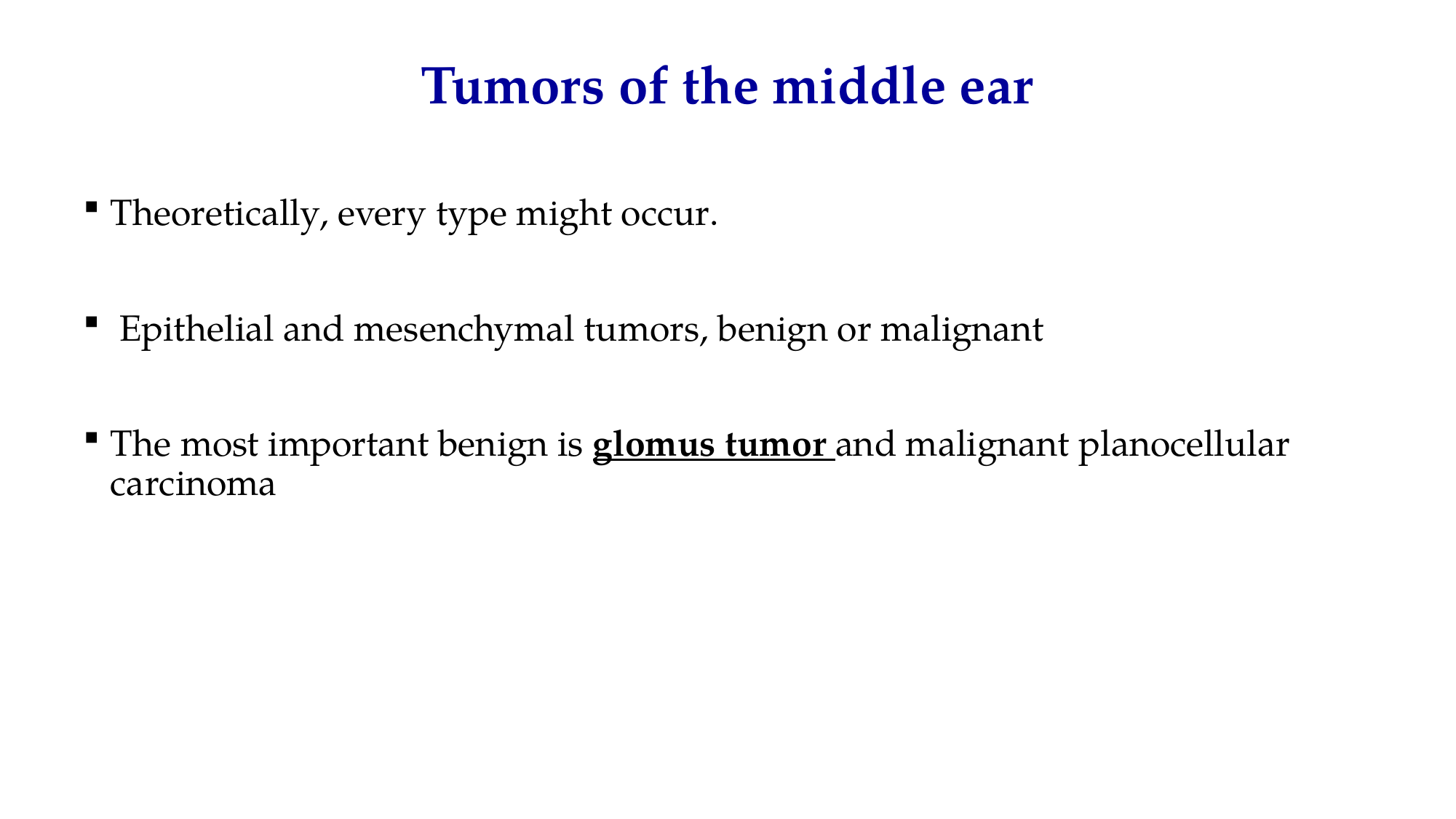

Tumors of the middle ear
Theoretically, every type might occur.

 Epithelial and mesenchymal tumors, benign or malignant

The most important benign is glomus tumor and malignant planocellular carcinoma